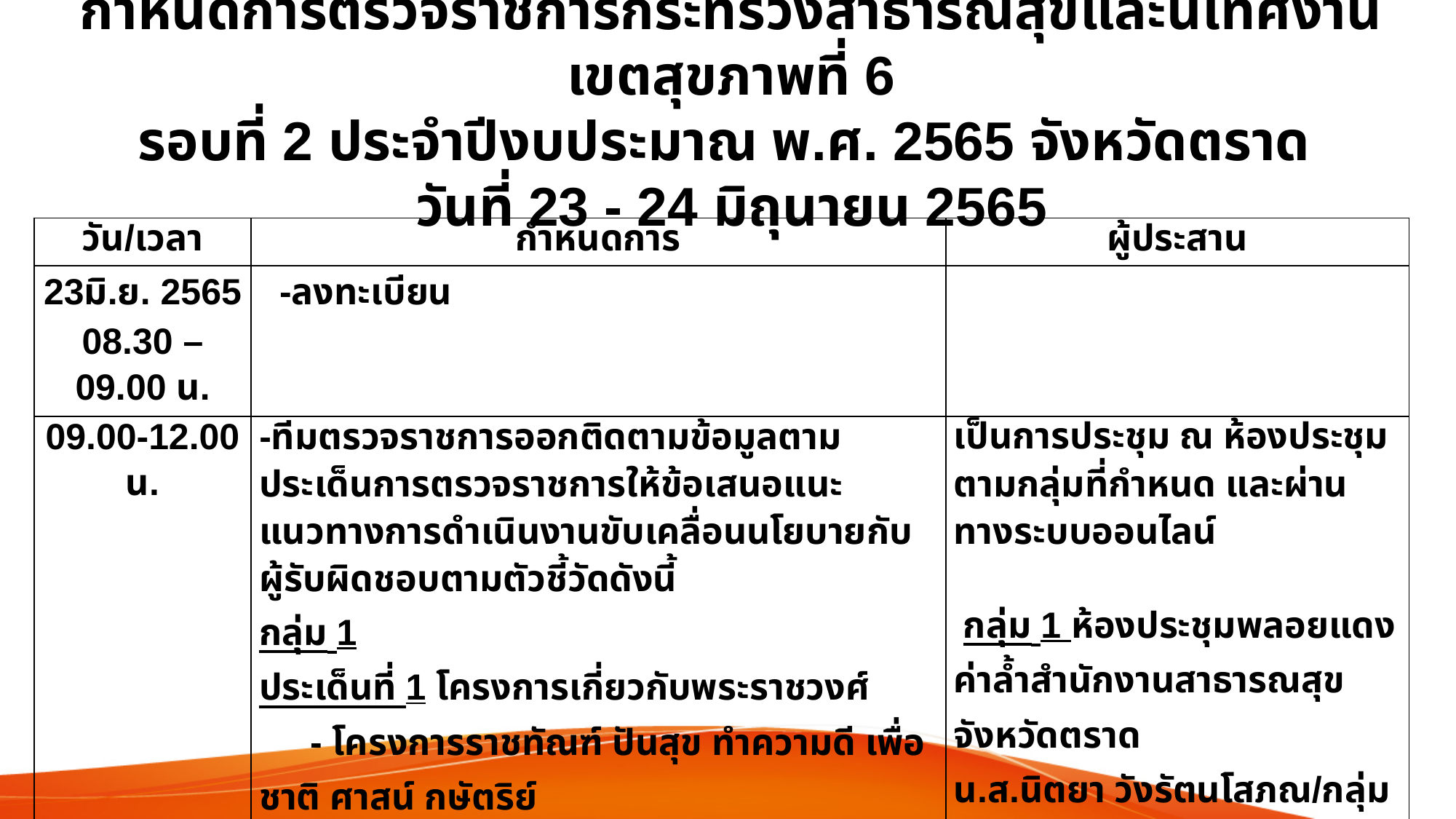

# กำหนดการตรวจราชการกระทรวงสาธารณสุขและนิเทศงาน เขตสุขภาพที่ 6 รอบที่ 2 ประจำปีงบประมาณ พ.ศ. 2565 จังหวัดตราด วันที่ 23 - 24 มิถุนายน 2565
| วัน/เวลา | กำหนดการ | ผู้ประสาน |
| --- | --- | --- |
| 23มิ.ย. 2565 08.30 – 09.00 น. | -ลงทะเบียน |  |
| 09.00-12.00 น. | -ทีมตรวจราชการออกติดตามข้อมูลตามประเด็นการตรวจราชการให้ข้อเสนอแนะ แนวทางการดำเนินงานขับเคลื่อนนโยบายกับผู้รับผิดชอบตามตัวชี้วัดดังนี้ กลุ่ม 1 ประเด็นที่ 1 โครงการเกี่ยวกับพระราชวงศ์ - โครงการราชทัณฑ์ ปันสุข ทำความดี เพื่อชาติ ศาสน์ กษัตริย์ ประเด็นที่ 3 ระบบสุขภาพปฐมภูมิ - จำนวนประชาชนคนไทยมีหมอประจำตัว 3 คน - การจัดตั้งหน่วยบริการปฐมภูมิและเครือข่ายหน่วยบริการปฐมภูมิตาม พรบ.ฯ - พชอ. - รพ.สต. ติดดาว | เป็นการประชุม ณ ห้องประชุมตามกลุ่มที่กำหนด และผ่านทางระบบออนไลน์ กลุ่ม 1 ห้องประชุมพลอยแดงค่าล้ำสำนักงานสาธารณสุขจังหวัดตราด น.ส.นิตยา วังรัตนโสภณ/กลุ่มงาน พยศ. ประเด็นที่ 3 ลงพื้นที่ คปสอ.เขาสมิง นางกัญญา เชื้อเงิน/กลุ่มงาน พคร. |